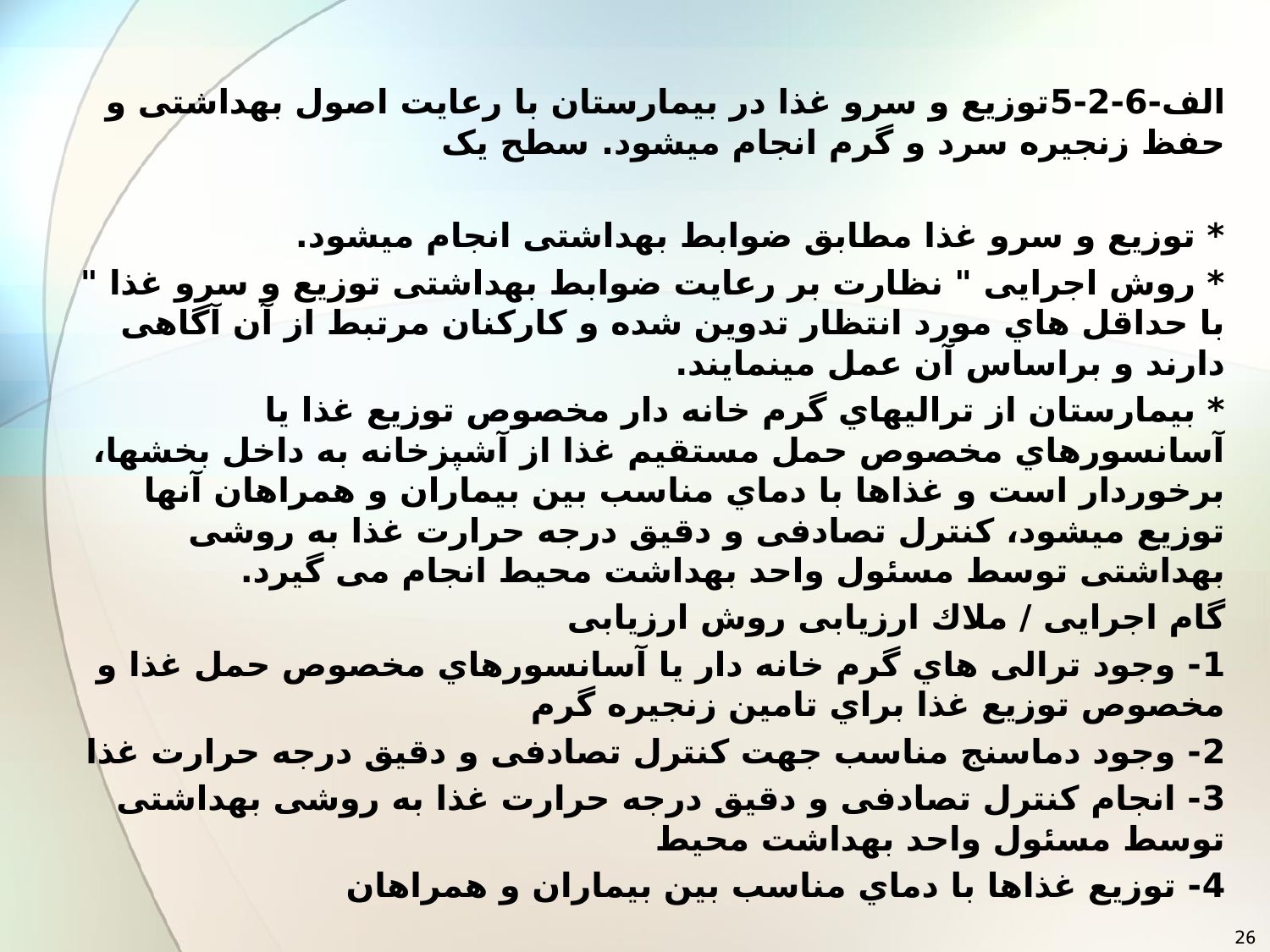

الف-6-2-5	توزیع و سرو غذا در بیمارستان با رعایت اصول بهداشتی و حفظ زنجیره سرد و گرم انجام میشود. 	سطح یک

* توزیع و سرو غذا مطابق ضوابط بهداشتی انجام میشود.
* روش اجرایی " نظارت بر رعایت ضوابط بهداشتی توزیع و سرو غذا " با حداقل هاي مورد انتظار تدوین شده و کارکنان مرتبط از آن آگاهی دارند و براساس آن عمل مینمایند.
* بیمارستان از ترالیهاي گرم خانه دار مخصوص توزیع غذا یا آسانسورهاي مخصوص حمل مستقیم غذا از آشپزخانه به داخل بخشها، برخوردار است و غذاها با دماي مناسب بین بیماران و همراهان آنها توزیع میشود، کنترل تصادفی و دقیق درجه حرارت غذا به روشی بهداشتی توسط مسئول واحد بهداشت محیط انجام می گیرد.
گام اجرایی / ملاك ارزیابی روش ارزیابی
1- وجود ترالی هاي گرم خانه دار یا آسانسورهاي مخصوص حمل غذا و مخصوص توزیع غذا براي تامین زنجیره گرم
2- وجود دماسنج مناسب جهت کنترل تصادفی و دقیق درجه حرارت غذا
3- انجام کنترل تصادفی و دقیق درجه حرارت غذا به روشی بهداشتی توسط مسئول واحد بهداشت محیط
4- توزیع غذاها با دماي مناسب بین بیماران و همراهان

26